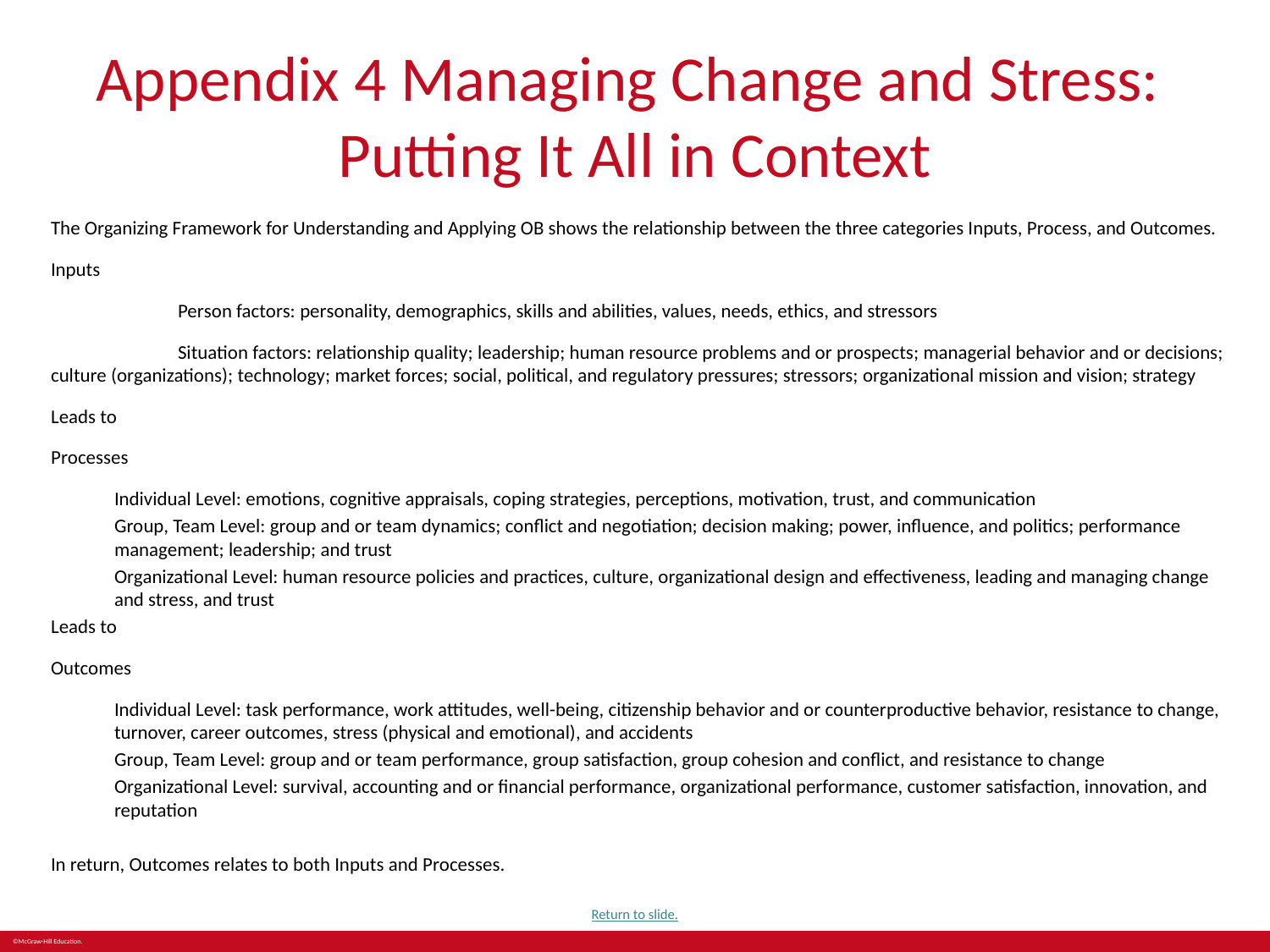

# Appendix 4 Managing Change and Stress: Putting It All in Context
The Organizing Framework for Understanding and Applying OB shows the relationship between the three categories Inputs, Process, and Outcomes.
Inputs
	Person factors: personality, demographics, skills and abilities, values, needs, ethics, and stressors
	Situation factors: relationship quality; leadership; human resource problems and or prospects; managerial behavior and or decisions; culture (organizations); technology; market forces; social, political, and regulatory pressures; stressors; organizational mission and vision; strategy
Leads to
Processes
Individual Level: emotions, cognitive appraisals, coping strategies, perceptions, motivation, trust, and communication
Group, Team Level: group and or team dynamics; conflict and negotiation; decision making; power, influence, and politics; performance management; leadership; and trust
Organizational Level: human resource policies and practices, culture, organizational design and effectiveness, leading and managing change and stress, and trust
Leads to
Outcomes
Individual Level: task performance, work attitudes, well-being, citizenship behavior and or counterproductive behavior, resistance to change, turnover, career outcomes, stress (physical and emotional), and accidents
Group, Team Level: group and or team performance, group satisfaction, group cohesion and conflict, and resistance to change
Organizational Level: survival, accounting and or financial performance, organizational performance, customer satisfaction, innovation, and reputation

In return, Outcomes relates to both Inputs and Processes.
Return to slide.